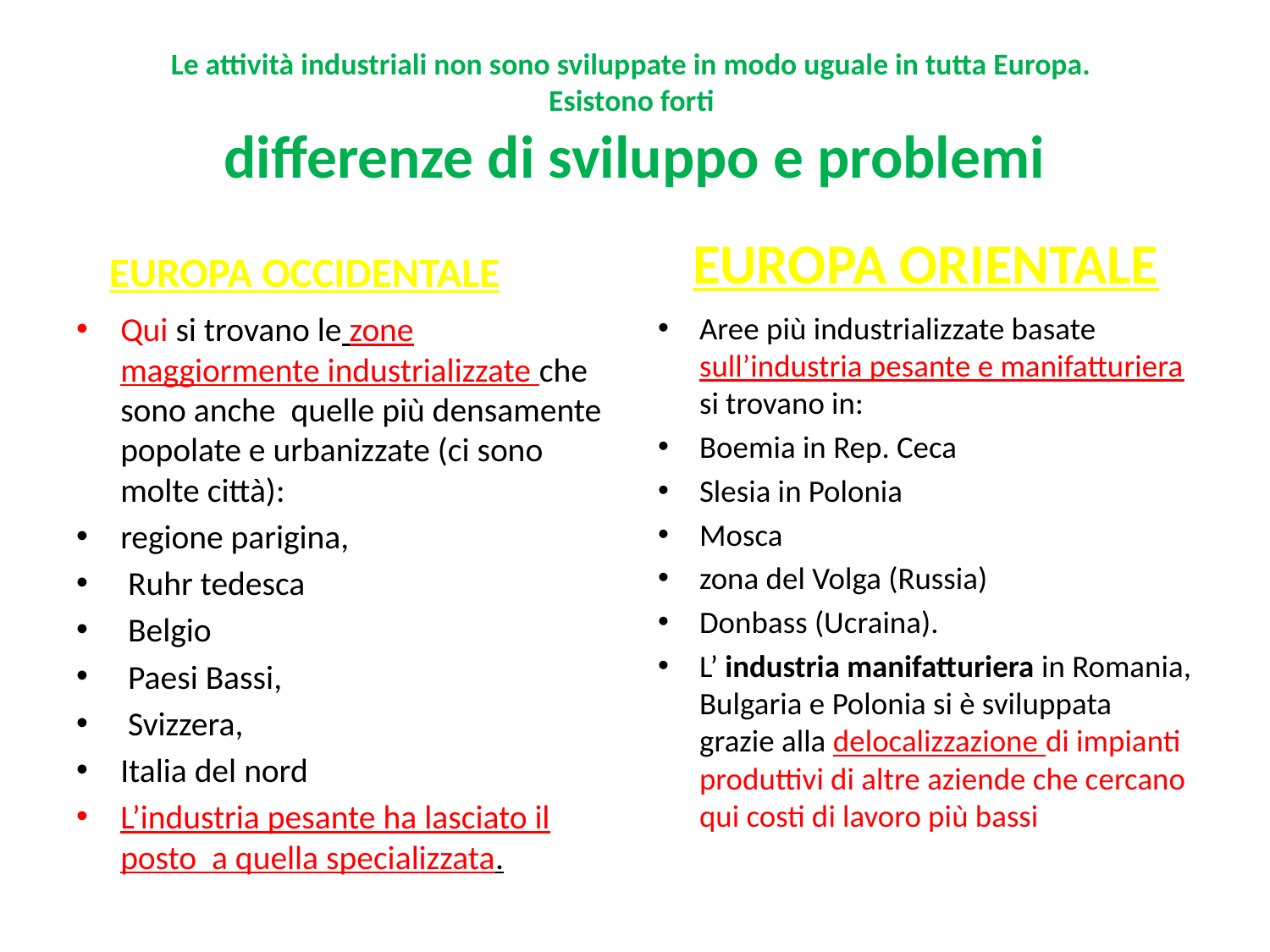

# Le attività industriali non sono sviluppate in modo uguale in tutta Europa. Esistono forti differenze di sviluppo e problemi
EUROPA OCCIDENTALE
EUROPA ORIENTALE
Qui si trovano le zone maggiormente industrializzate che sono anche  quelle più densamente popolate e urbanizzate (ci sono molte città):
regione parigina,
 Ruhr tedesca
 Belgio
 Paesi Bassi,
 Svizzera,
Italia del nord
L’industria pesante ha lasciato il posto  a quella specializzata.
Aree più industrializzate basate sull’industria pesante e manifatturiera si trovano in:
Boemia in Rep. Ceca
Slesia in Polonia
Mosca
zona del Volga (Russia)
Donbass (Ucraina).
L’ industria manifatturiera in Romania, Bulgaria e Polonia si è sviluppata grazie alla delocalizzazione di impianti produttivi di altre aziende che cercano qui costi di lavoro più bassi